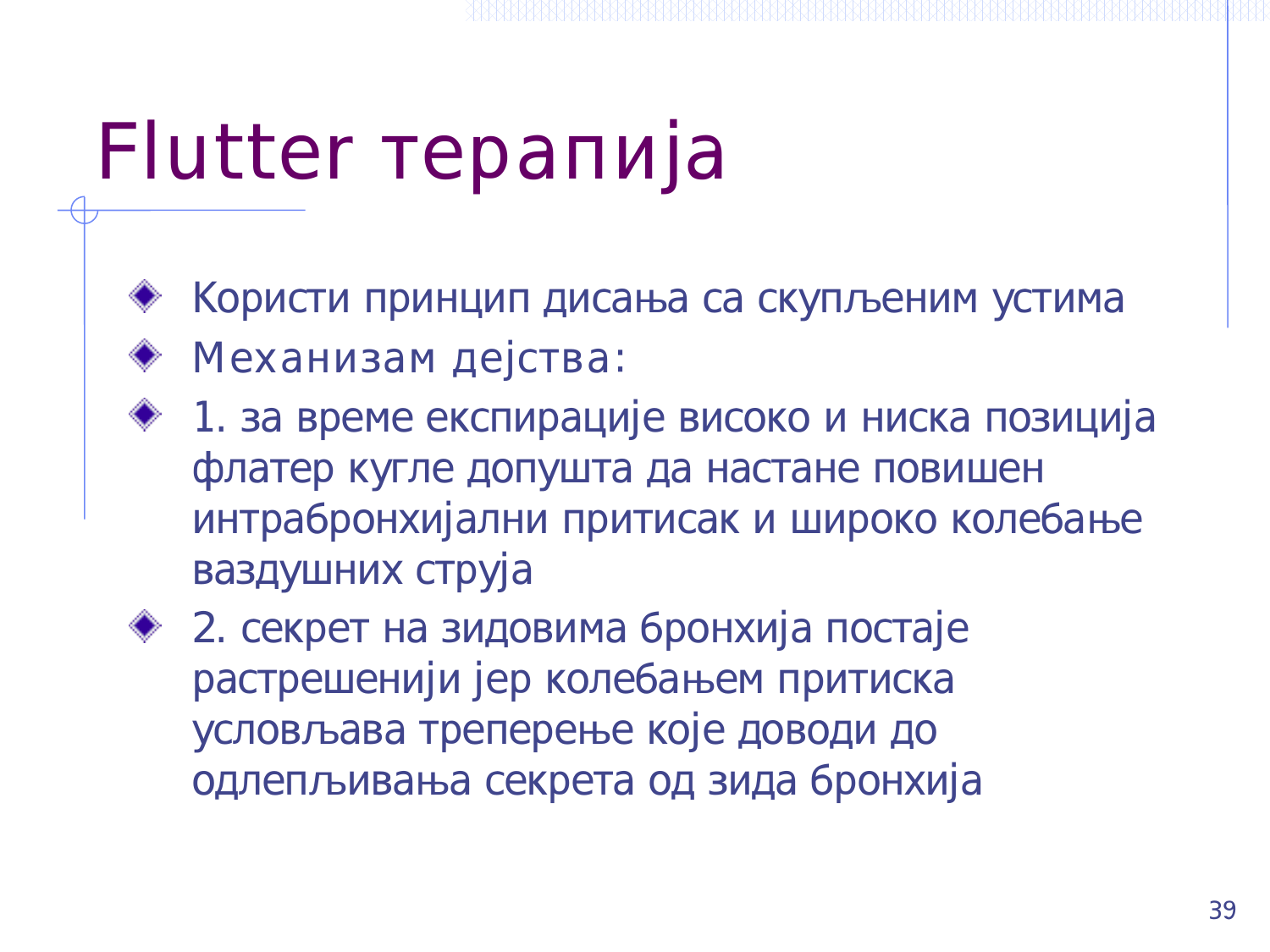

# Flutter терапија
Користи принцип дисања са скупљеним устима
Механизам дејства:
1. за време експирације високо и ниска позиција флатер кугле допушта да настане повишен интрабронхијални притисак и широко колебање ваздушних струја
2. секрет на зидовима бронхија постаје растрешенији јер колебањем притиска условљава треперење које доводи до одлепљивања секрета од зида бронхија
39